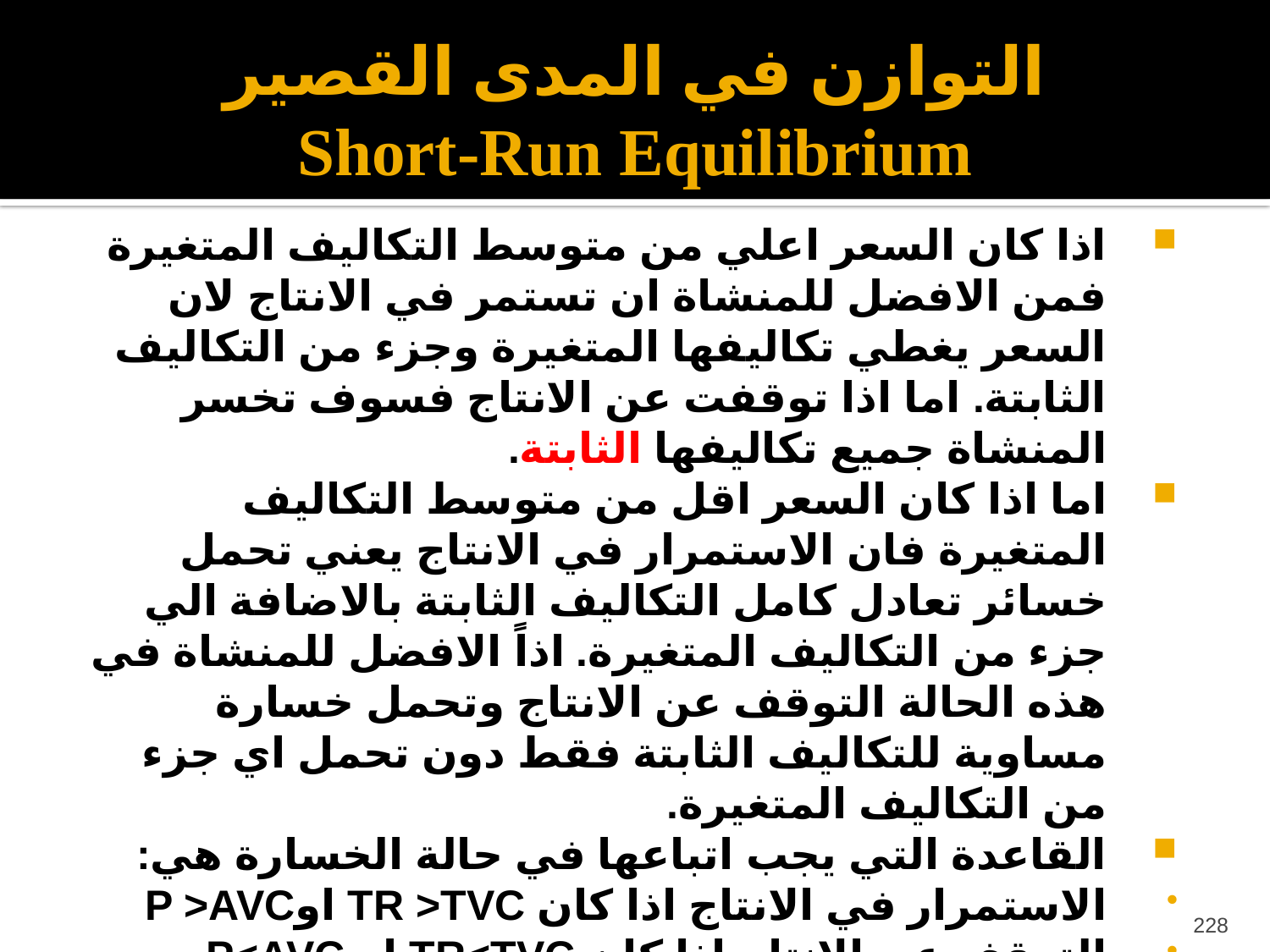

# التوازن في المدى القصير Short-Run Equilibrium
اذا كان السعر اعلي من متوسط التكاليف المتغيرة فمن الافضل للمنشاة ان تستمر في الانتاج لان السعر يغطي تكاليفها المتغيرة وجزء من التكاليف الثابتة. اما اذا توقفت عن الانتاج فسوف تخسر المنشاة جميع تكاليفها الثابتة.
اما اذا كان السعر اقل من متوسط التكاليف المتغيرة فان الاستمرار في الانتاج يعني تحمل خسائر تعادل كامل التكاليف الثابتة بالاضافة الي جزء من التكاليف المتغيرة. اذاً الافضل للمنشاة في هذه الحالة التوقف عن الانتاج وتحمل خسارة مساوية للتكاليف الثابتة فقط دون تحمل اي جزء من التكاليف المتغيرة.
القاعدة التي يجب اتباعها في حالة الخسارة هي:
الاستمرار في الانتاج اذا كان TR >TVC اوP >AVC
التوقف عن الانتاج اذا كان TR<TVC او P<AVC

228